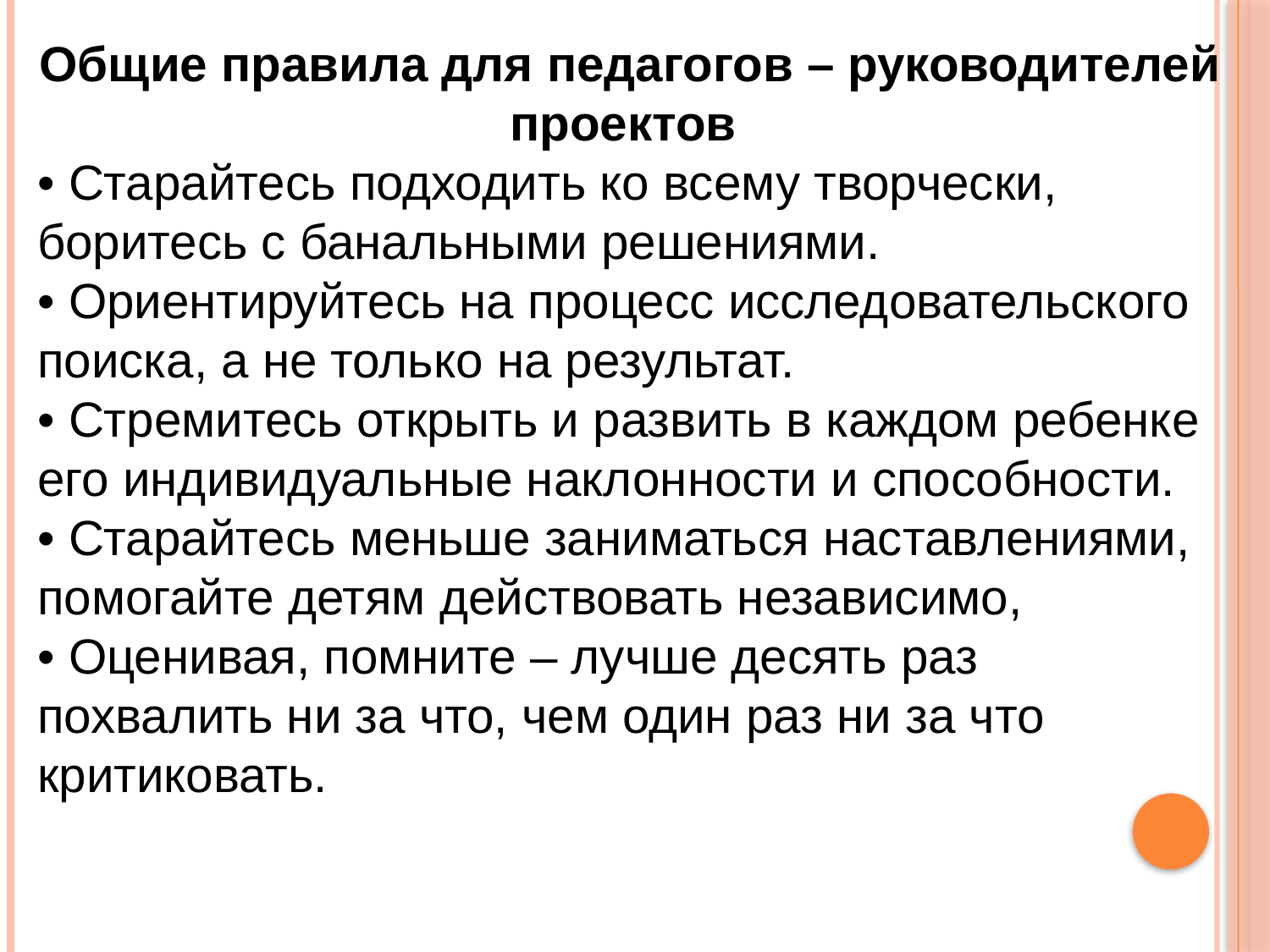

Общие правила для педагогов – руководителей проектов
• Старайтесь подходить ко всему творчески, боритесь с банальными решениями.
• Ориентируйтесь на процесс исследовательского поиска, а не только на результат.
• Стремитесь открыть и развить в каждом ребенке его индивидуальные наклонности и способности.
• Старайтесь меньше заниматься наставлениями, помогайте детям действовать независимо,
• Оценивая, помните – лучше десять раз похвалить ни за что, чем один раз ни за что критиковать.